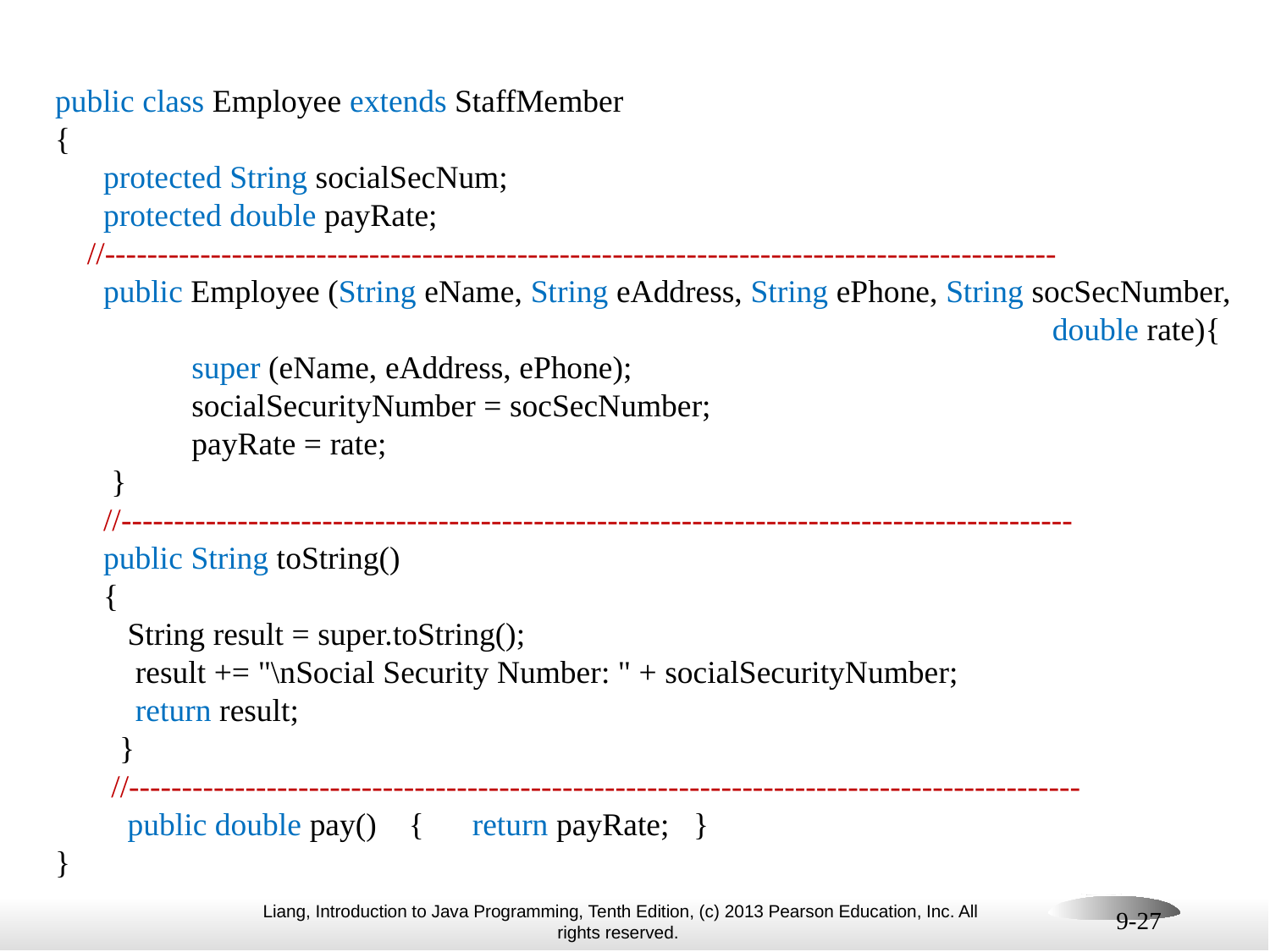

public class Employee extends StaffMember
{
      protected String socialSecNum;
      protected double payRate;
    //------------------------------------------------------------------------------------------
      public Employee (String eName, String eAddress, String ePhone, String socSecNumber,
                                                                                                                            double rate){
                 super (eName, eAddress, ePhone);
                 socialSecurityNumber = socSecNumber;
                 payRate = rate;
       }
      //------------------------------------------------------------------------------------------
      public String toString()
      {
         String result = super.toString();
          result += "\nSocial Security Number: " + socialSecurityNumber;
          return result;
        }
       //------------------------------------------------------------------------------------------
         public double pay()    {      return payRate;   }
}
9-27